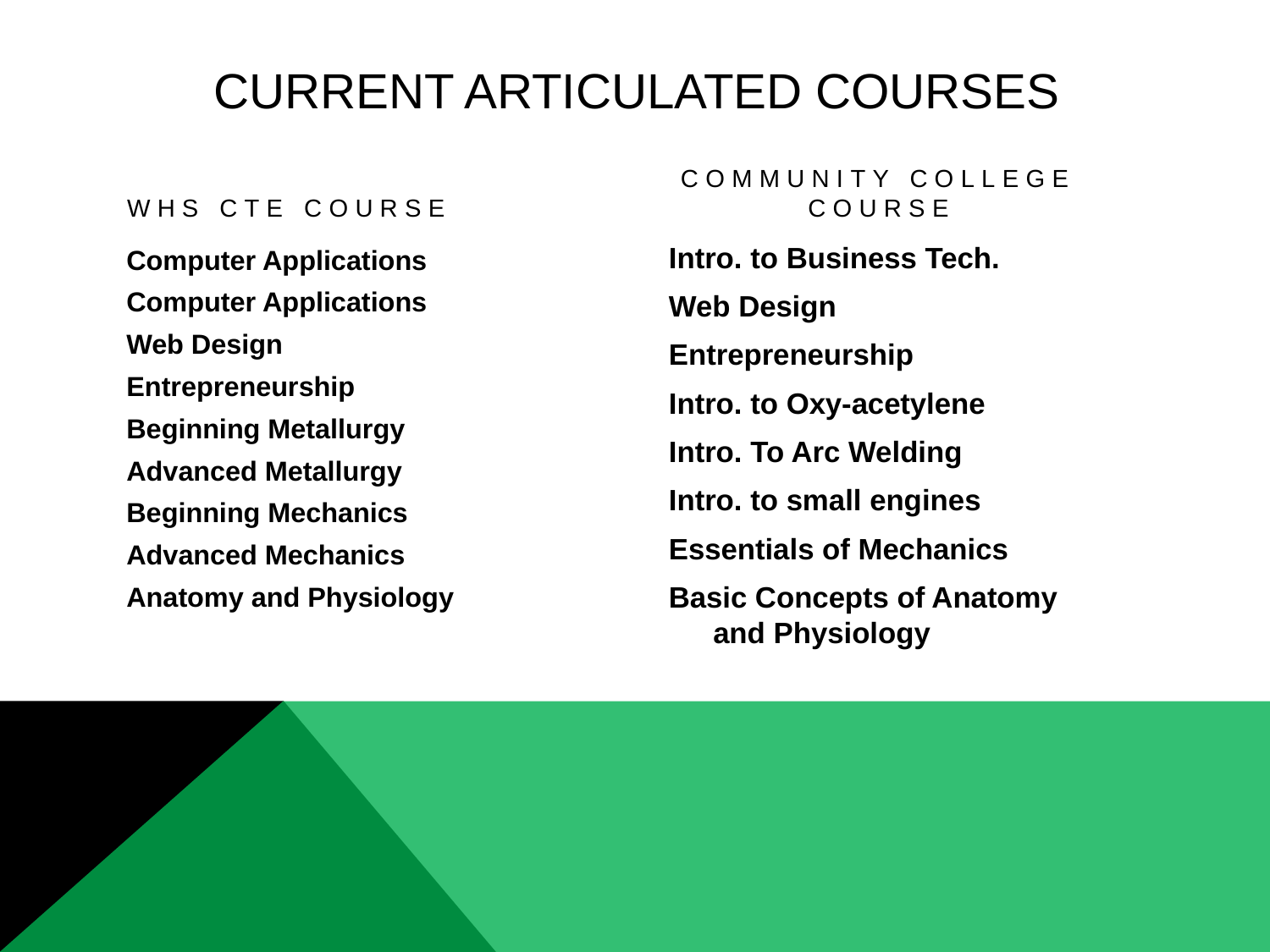

# Current articulated Courses
WHS CTE Course
Community College Course
Intro. to Business Tech.
Web Design
Entrepreneurship
Intro. to Oxy-acetylene
Intro. To Arc Welding
Intro. to small engines
Essentials of Mechanics
Basic Concepts of Anatomy and Physiology

Computer Applications
Computer Applications
Web Design
Entrepreneurship
Beginning Metallurgy
Advanced Metallurgy
Beginning Mechanics
Advanced Mechanics
Anatomy and Physiology